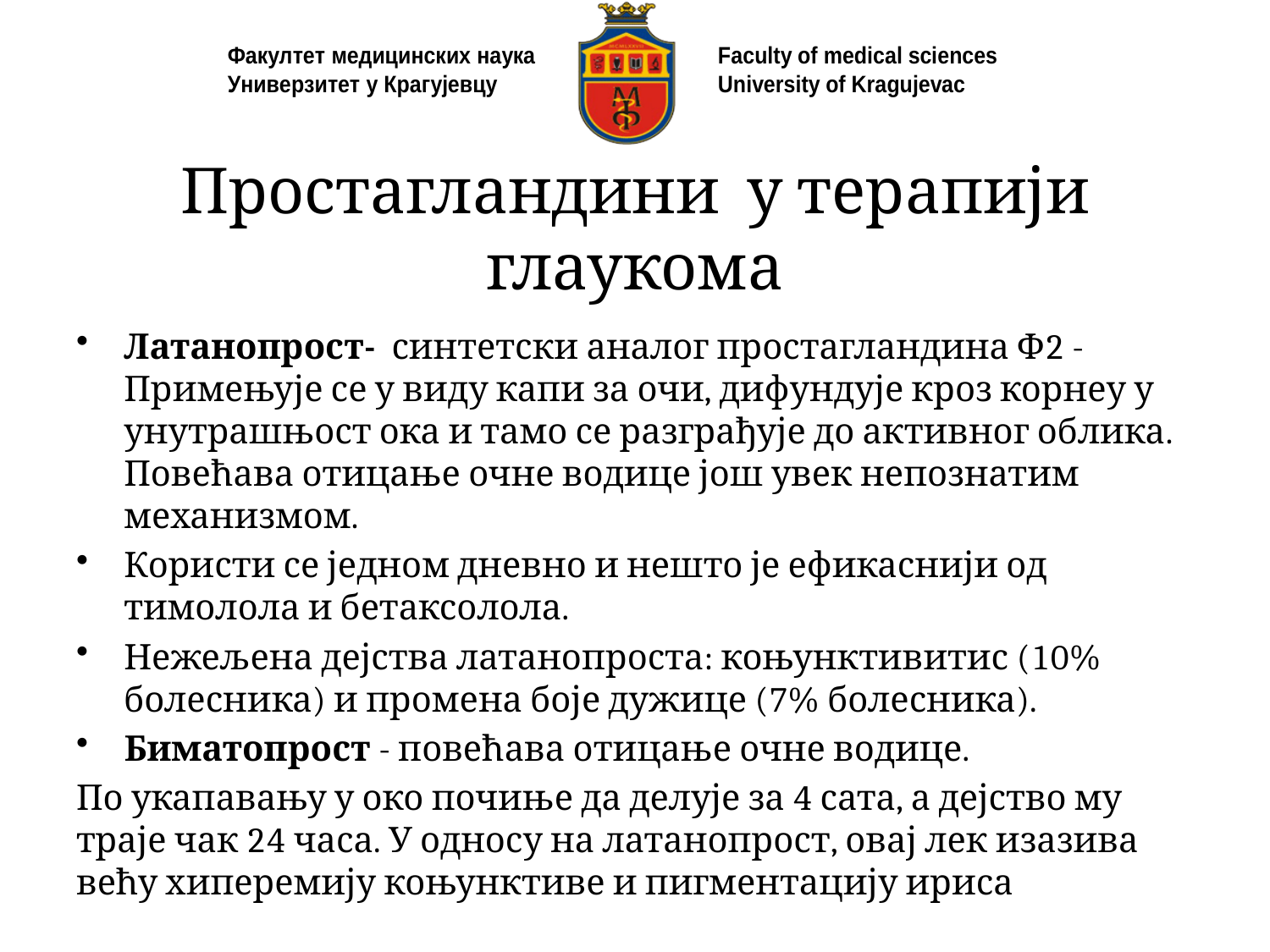

# Простагландини  у терапији глаукома
Латанопрост-  синтетски аналог простагландина Ф2 - Примењује се у виду капи за очи, дифундује кроз корнеу у унутрашњост ока и тамо се разграђује до активног облика. Повећава отицање очне водице још увек непознатим механизмом.
Користи се једном дневно и нешто је ефикаснији од тимолола и бетаксолола.
Нежељена дејства латанопроста: коњунктивитис (10% болесника) и промена боје дужице (7% болесника).
Биматопрост - повећава отицање очне водице.
По укапавању у око почиње да делује за 4 сата, а дејство му траје чак 24 часа. У односу на латанопрост, овај лек изазива већу хиперемију коњунктиве и пигментацију ириса